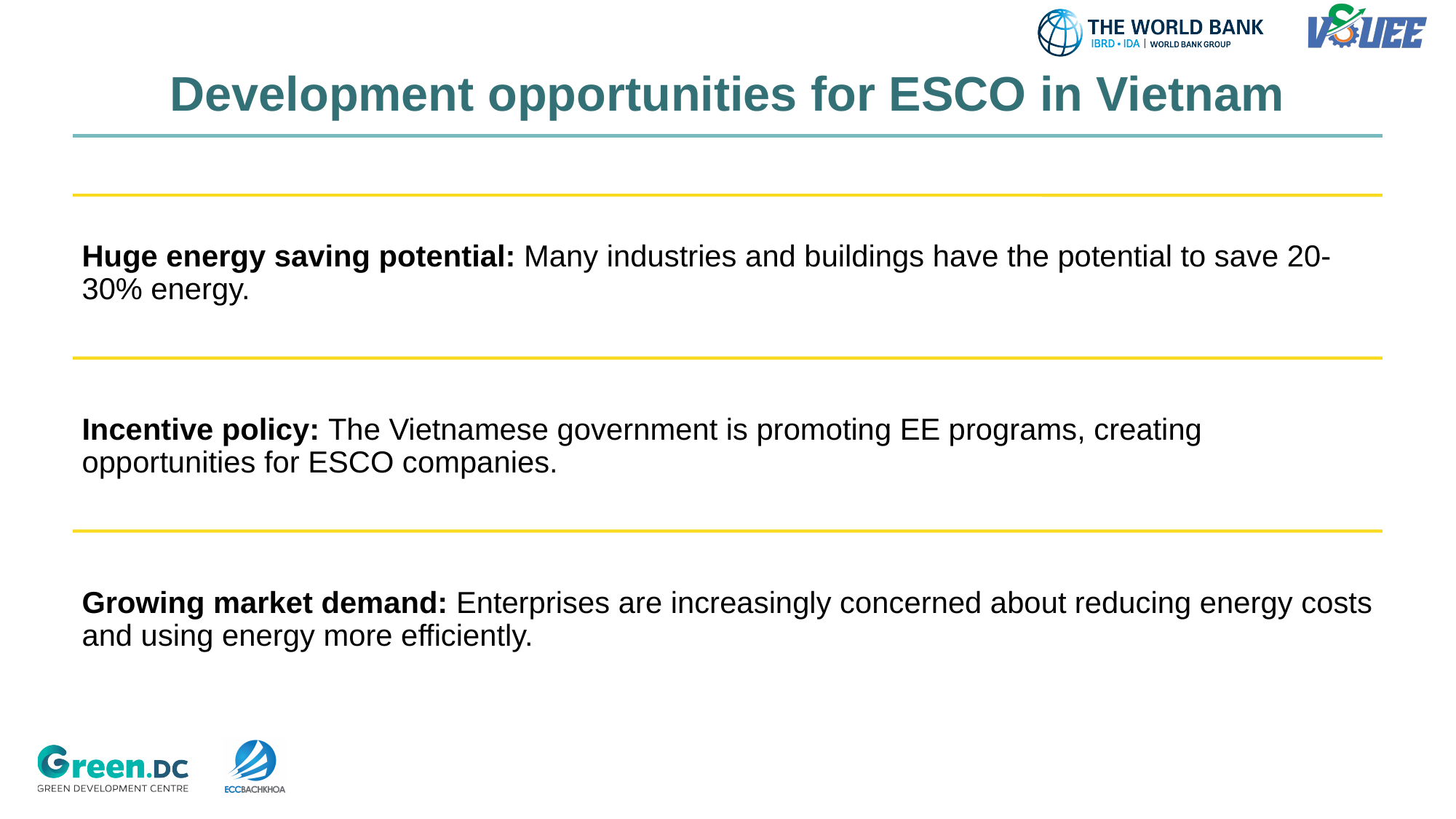

# Development opportunities for ESCO in Vietnam

Huge energy saving potential: Many industries and buildings have the potential to save 20-30% energy.

Incentive policy: The Vietnamese government is promoting EE programs, creating opportunities for ESCO companies.

Growing market demand: Enterprises are increasingly concerned about reducing energy costs and using energy more efficiently.